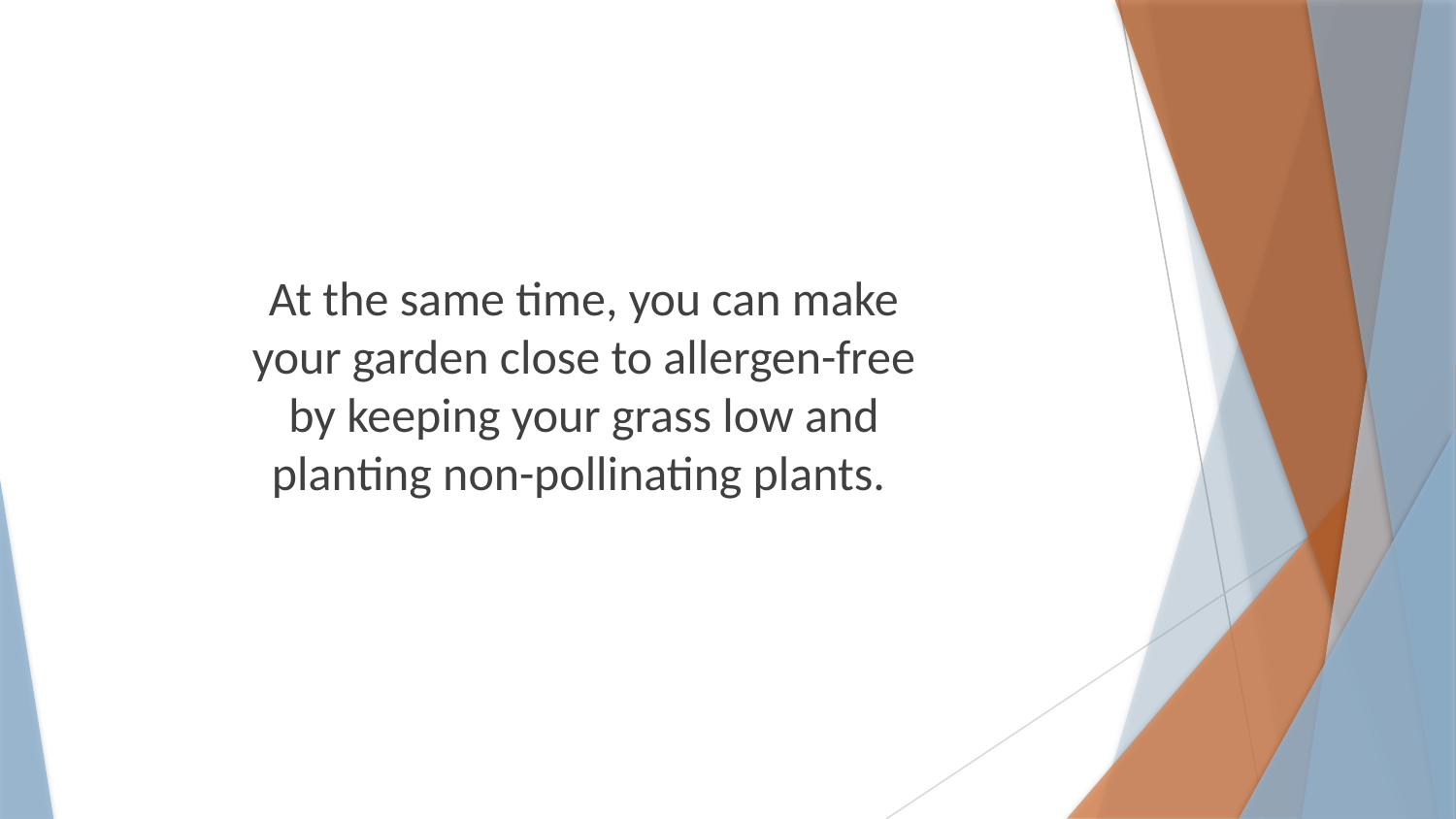

At the same time, you can make your garden close to allergen-free by keeping your grass low and planting non-pollinating plants.